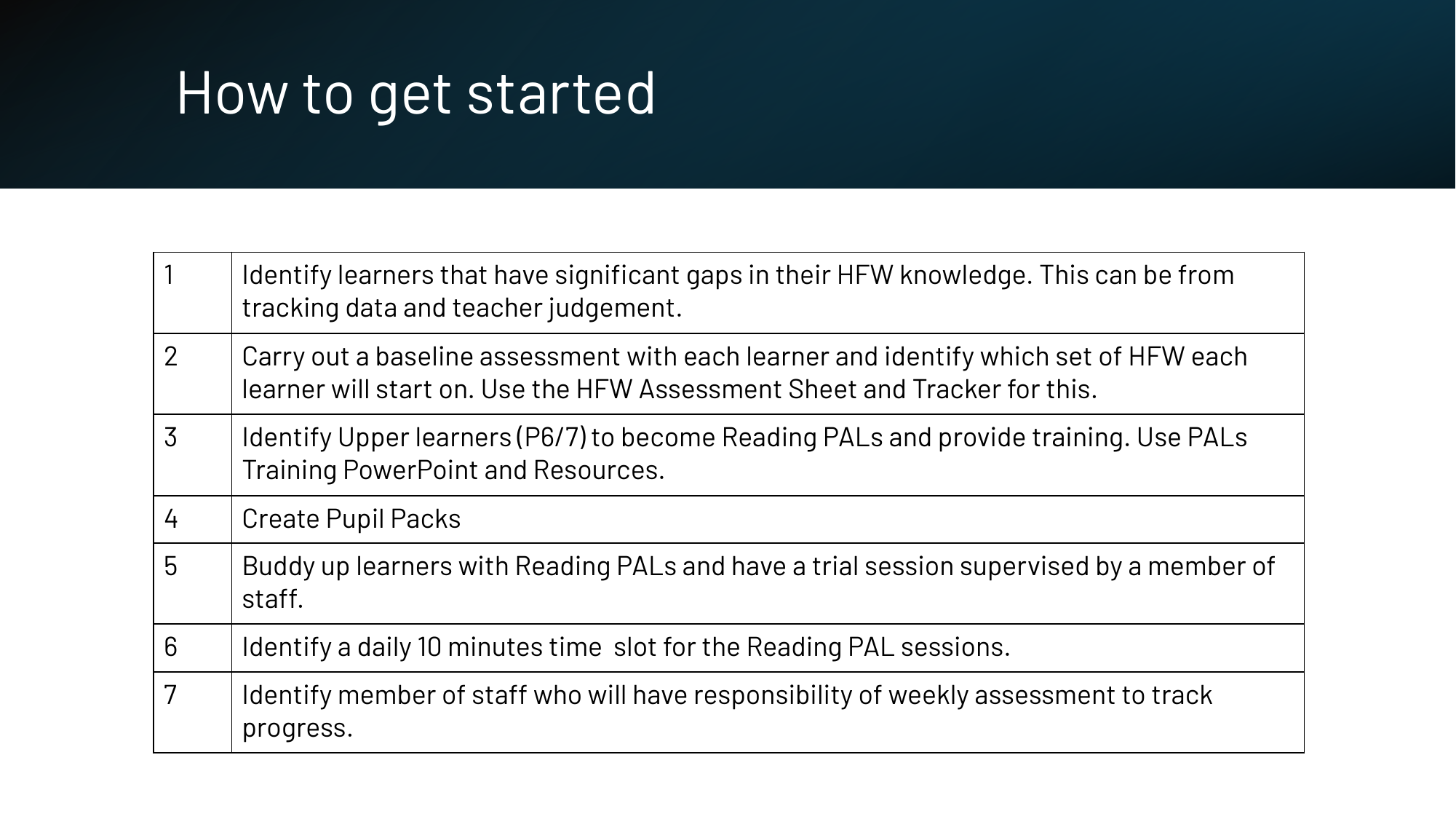

# How to get started
| 1 | Identify learners that have significant gaps in their HFW knowledge. This can be from tracking data and teacher judgement. |
| --- | --- |
| 2 | Carry out a baseline assessment with each learner and identify which set of HFW each learner will start on. Use the HFW Assessment Sheet and Tracker for this. |
| 3 | Identify Upper learners (P6/7) to become Reading PALs and provide training. Use PALs Training PowerPoint and Resources. |
| 4 | Create Pupil Packs |
| 5 | Buddy up learners with Reading PALs and have a trial session supervised by a member of staff. |
| 6 | Identify a daily 10 minutes time  slot for the Reading PAL sessions. |
| 7 | Identify member of staff who will have responsibility of weekly assessment to track progress. |